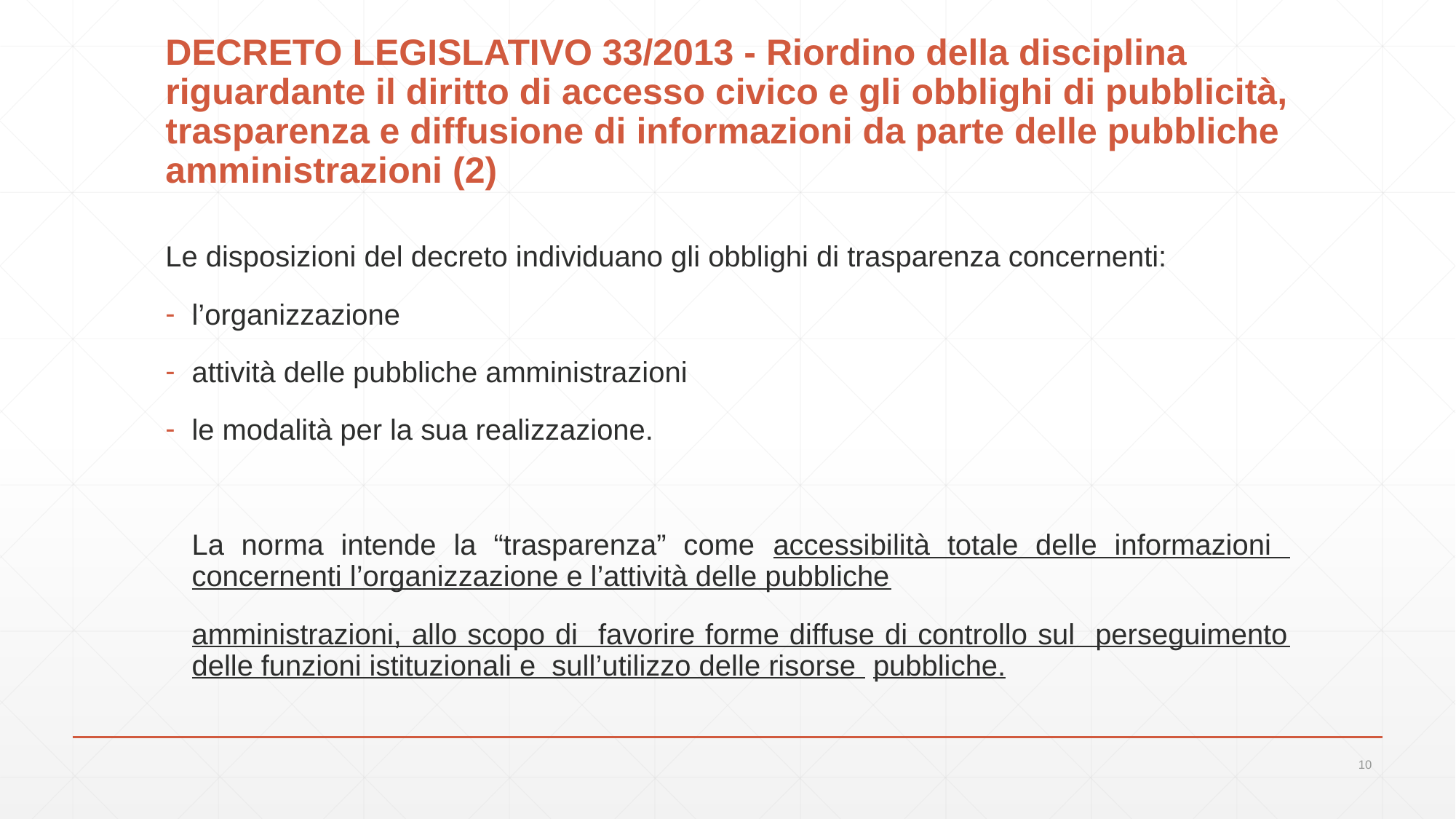

# DECRETO LEGISLATIVO 33/2013 - Riordino della disciplina riguardante il diritto di accesso civico e gli obblighi di pubblicità, trasparenza e diffusione di informazioni da parte delle pubbliche amministrazioni (2)
Le disposizioni del decreto individuano gli obblighi di trasparenza concernenti:
l’organizzazione
attività delle pubbliche amministrazioni
le modalità per la sua realizzazione.

	La norma intende la “trasparenza” come accessibilità totale delle informazioni  concernenti l’organizzazione e l’attività delle pubbliche
	amministrazioni, allo scopo di  favorire forme diffuse di controllo sul  perseguimento delle funzioni istituzionali e  sull’utilizzo delle risorse  pubbliche.

10